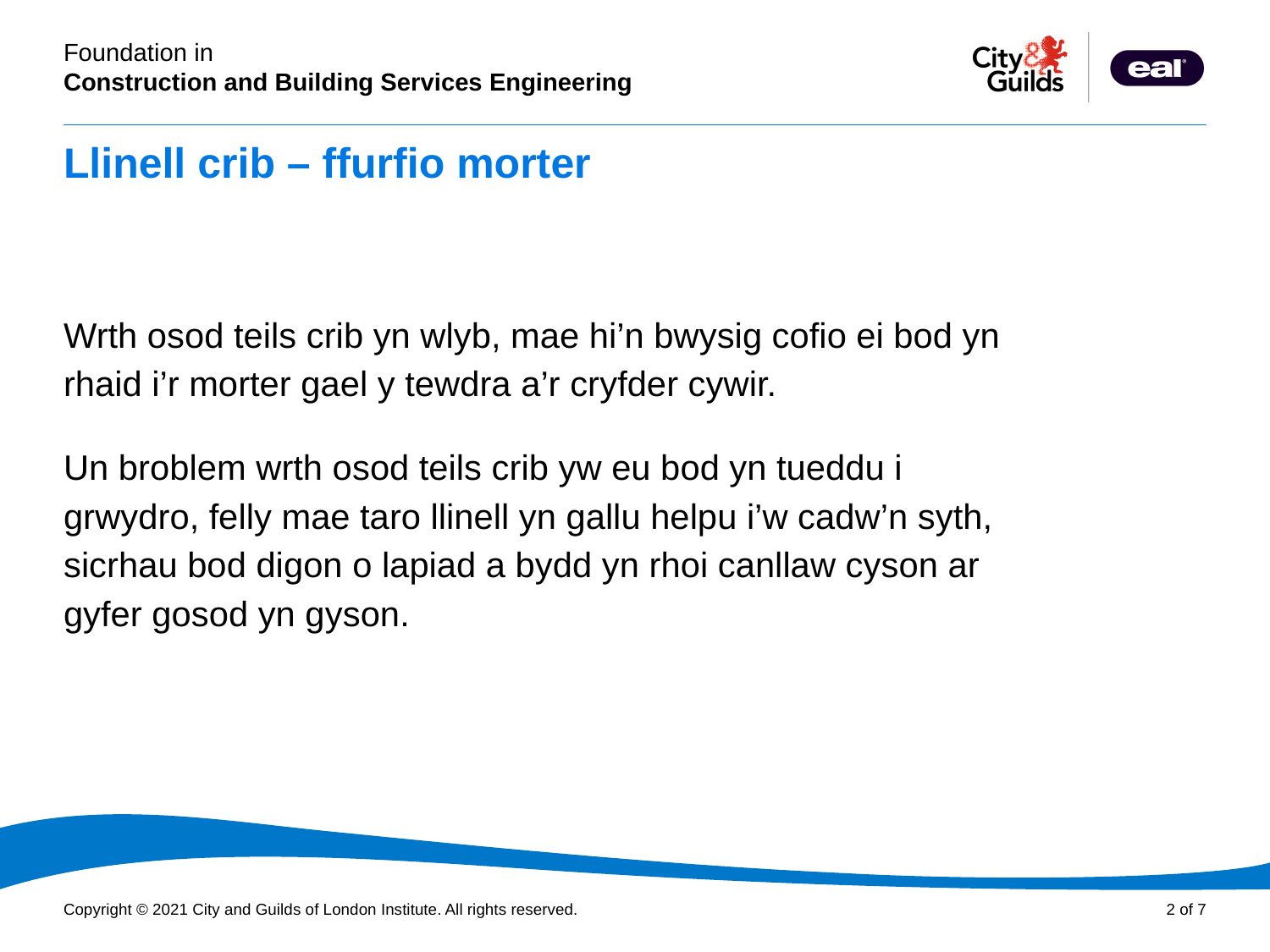

# Llinell crib – ffurfio morter
Wrth osod teils crib yn wlyb, mae hi’n bwysig cofio ei bod yn rhaid i’r morter gael y tewdra a’r cryfder cywir.
Un broblem wrth osod teils crib yw eu bod yn tueddu i grwydro, felly mae taro llinell yn gallu helpu i’w cadw’n syth, sicrhau bod digon o lapiad a bydd yn rhoi canllaw cyson ar gyfer gosod yn gyson.